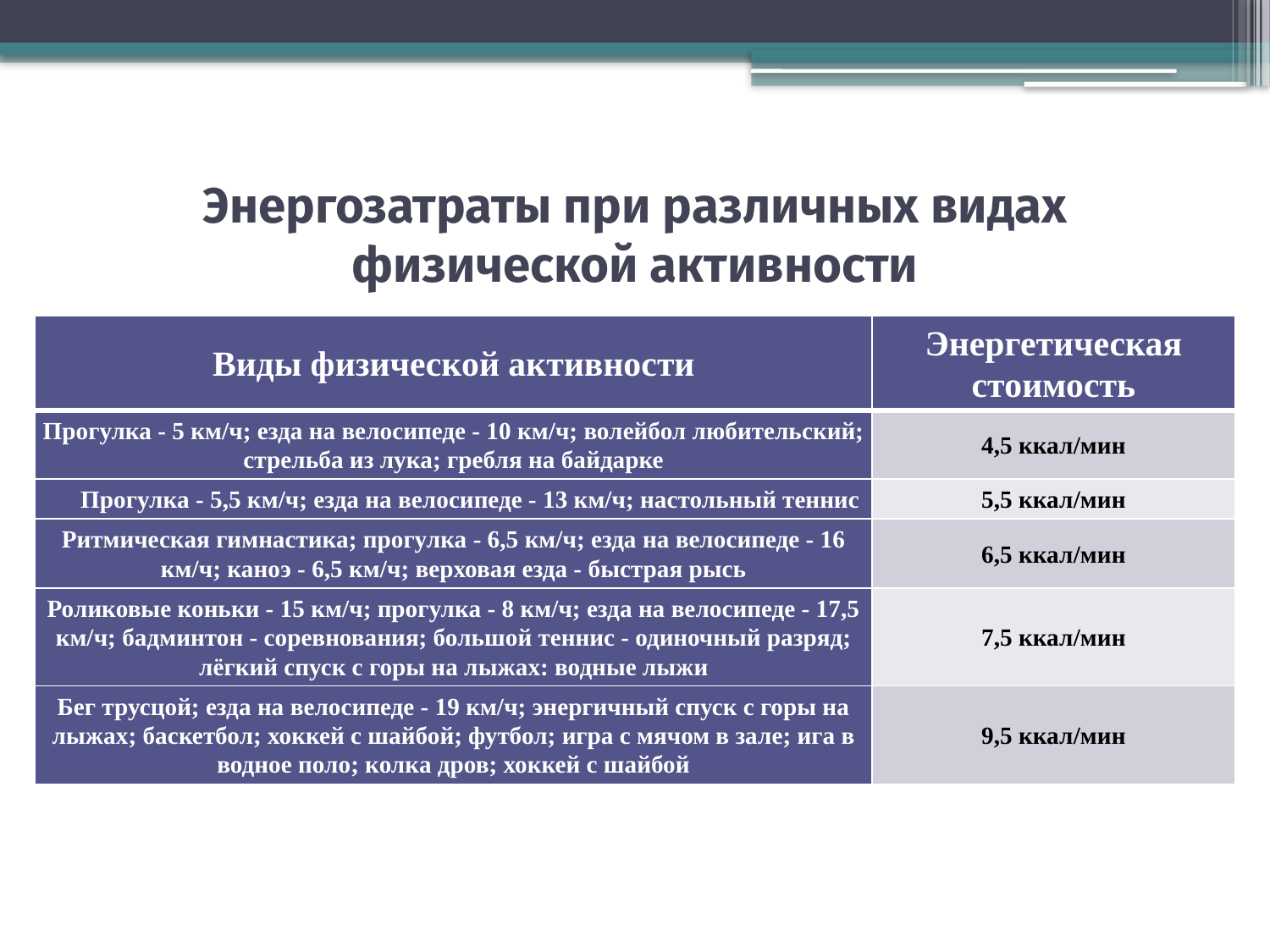

# Энергозатраты при различных видах физической активности
| Виды физической активности | Энергетическая стоимость |
| --- | --- |
| Прогулка - 5 км/ч; езда на велосипеде - 10 км/ч; волейбол любительский; стрельба из лука; гребля на байдарке | 4,5 ккал/мин |
| Прогулка - 5,5 км/ч; езда на велосипеде - 13 км/ч; настольный теннис | 5,5 ккал/мин |
| Ритмическая гимнастика; прогулка - 6,5 км/ч; езда на велосипеде - 16 км/ч; каноэ - 6,5 км/ч; верховая езда - быстрая рысь | 6,5 ккал/мин |
| Роликовые коньки - 15 км/ч; прогулка - 8 км/ч; езда на велосипеде - 17,5 км/ч; бадминтон - соревнования; большой теннис - одиночный разряд; лёгкий спуск с горы на лыжах: водные лыжи | 7,5 ккал/мин |
| Бег трусцой; езда на велосипеде - 19 км/ч; энергичный спуск с горы на лыжах; баскетбол; хоккей с шайбой; футбол; игра с мячом в зале; ига в водное поло; колка дров; хоккей с шайбой | 9,5 ккал/мин |